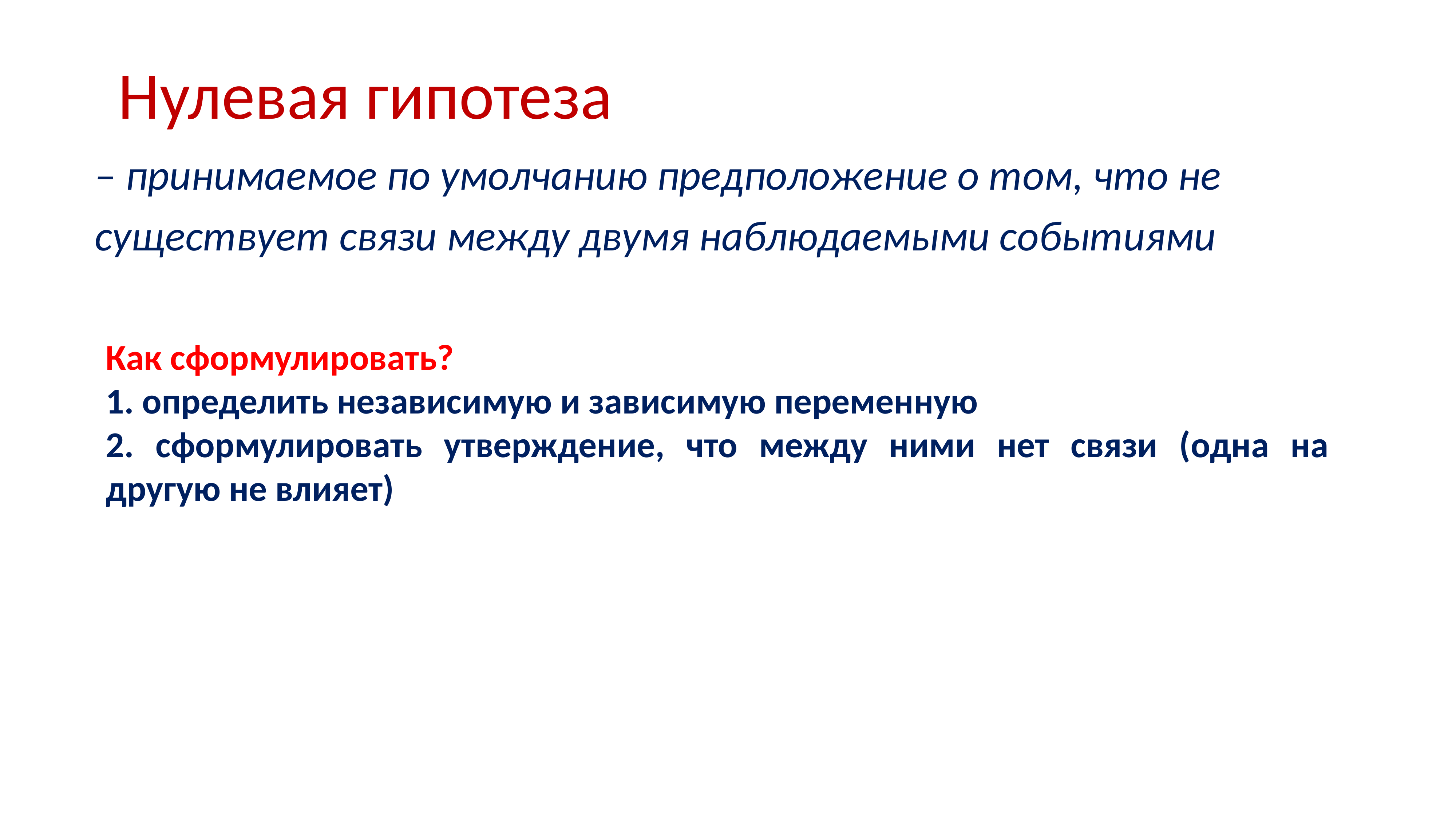

# Нулевая гипотеза
– принимаемое по умолчанию предположение о том, что не
существует связи между двумя наблюдаемыми событиями
Как сформулировать?
1. определить независимую и зависимую переменную
2. сформулировать утверждение, что между ними нет связи (одна на другую не влияет)